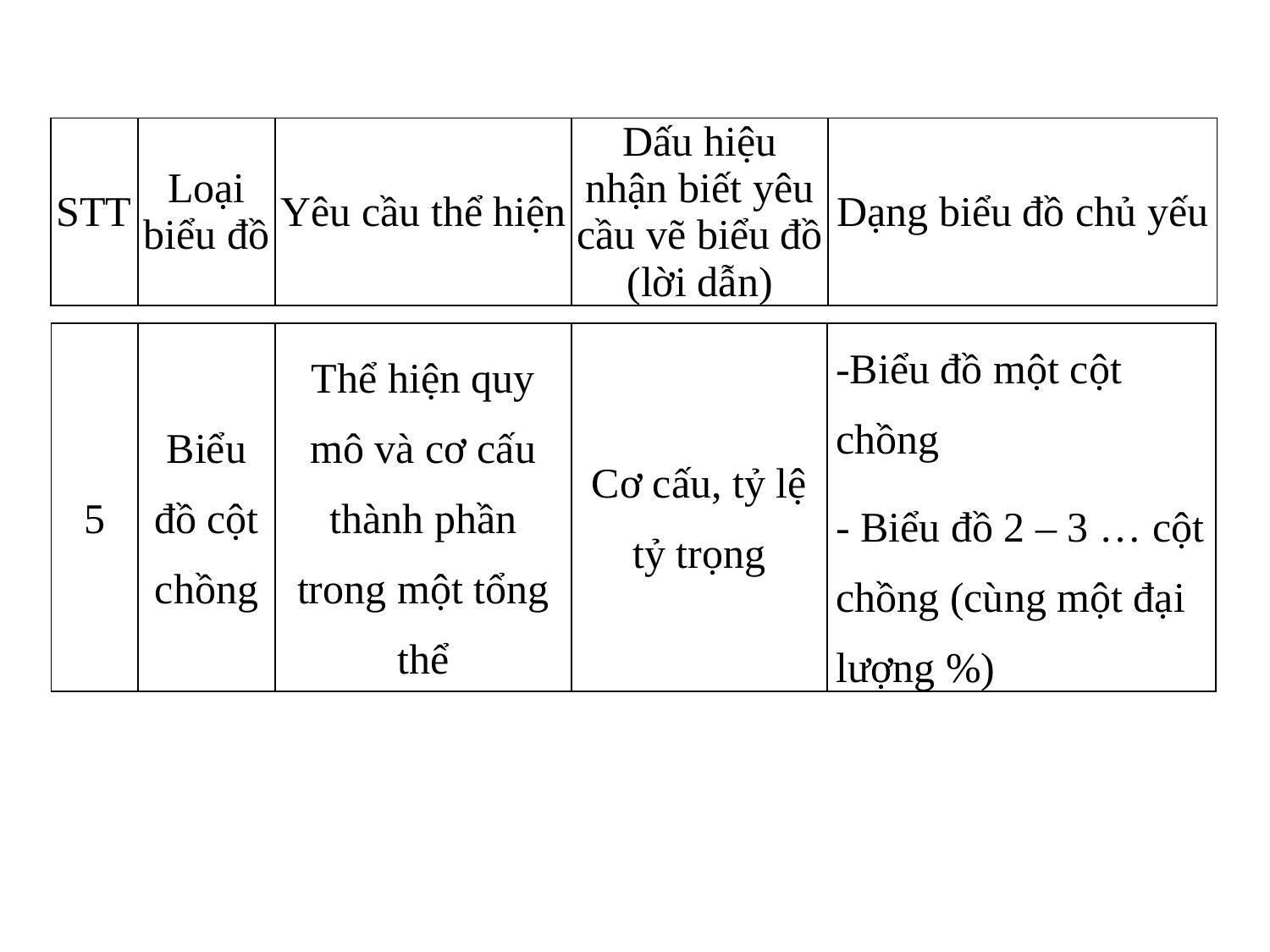

| STT | Loại biểu đồ | Yêu cầu thể hiện | Dấu hiệu nhận biết yêu cầu vẽ biểu đồ (lời dẫn) | Dạng biểu đồ chủ yếu |
| --- | --- | --- | --- | --- |
| 5 | Biểu đồ cột chồng | Thể hiện quy mô và cơ cấu thành phần trong một tổng thể | Cơ cấu, tỷ lệ tỷ trọng | -Biểu đồ một cột chồng - Biểu đồ 2 – 3 … cột chồng (cùng một đại lượng %) |
| --- | --- | --- | --- | --- |